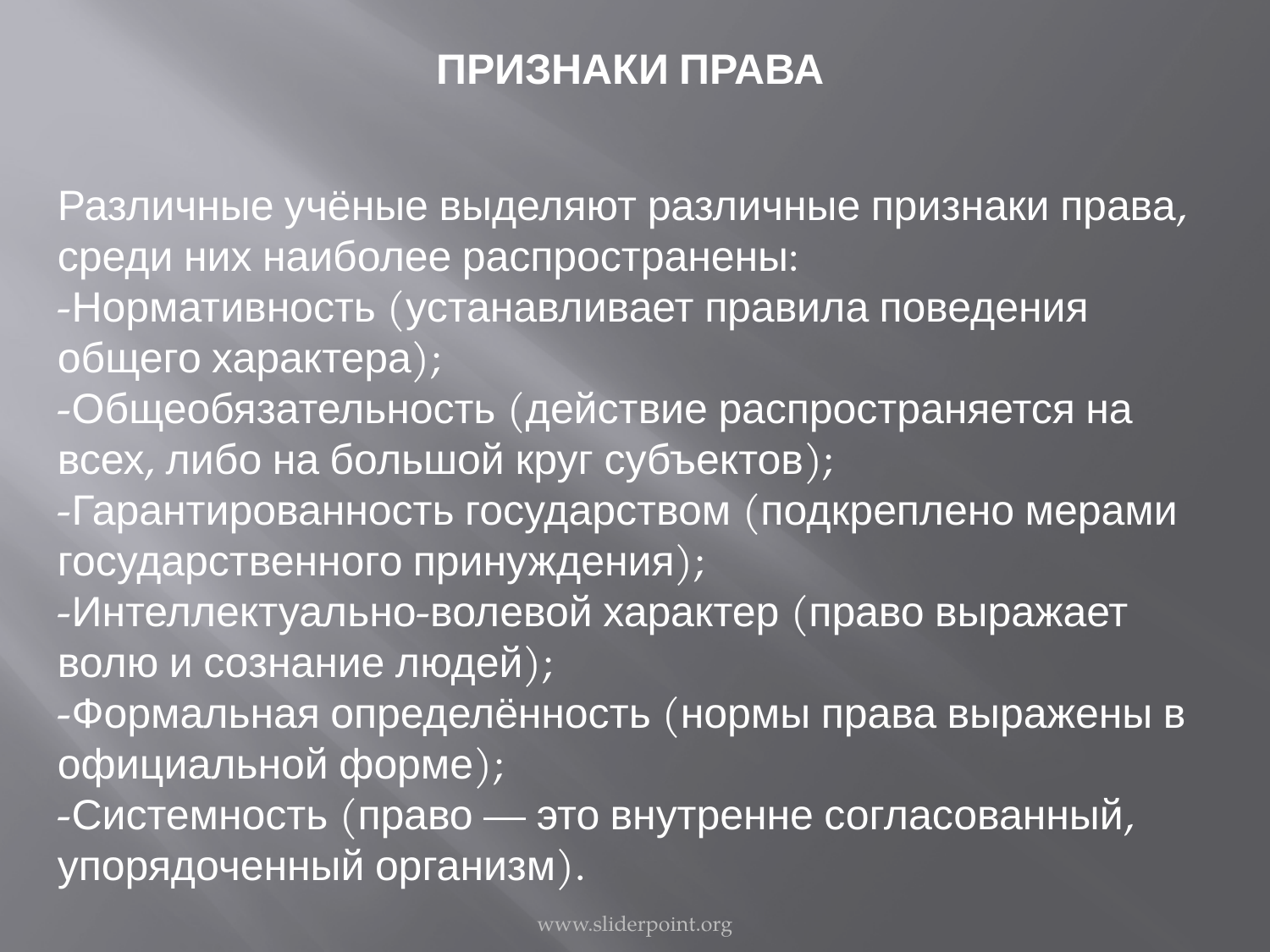

ПРИЗНАКИ ПРАВА

Различные учёные выделяют различные признаки права, среди них наиболее распространены:
-Нормативность (устанавливает правила поведения общего характера);
-Общеобязательность (действие распространяется на всех, либо на большой круг субъектов);
-Гарантированность государством (подкреплено мерами государственного принуждения);
-Интеллектуально-волевой характер (право выражает волю и сознание людей);
-Формальная определённость (нормы права выражены в официальной форме);
-Системность (право — это внутренне согласованный, упорядоченный организм).
www.sliderpoint.org